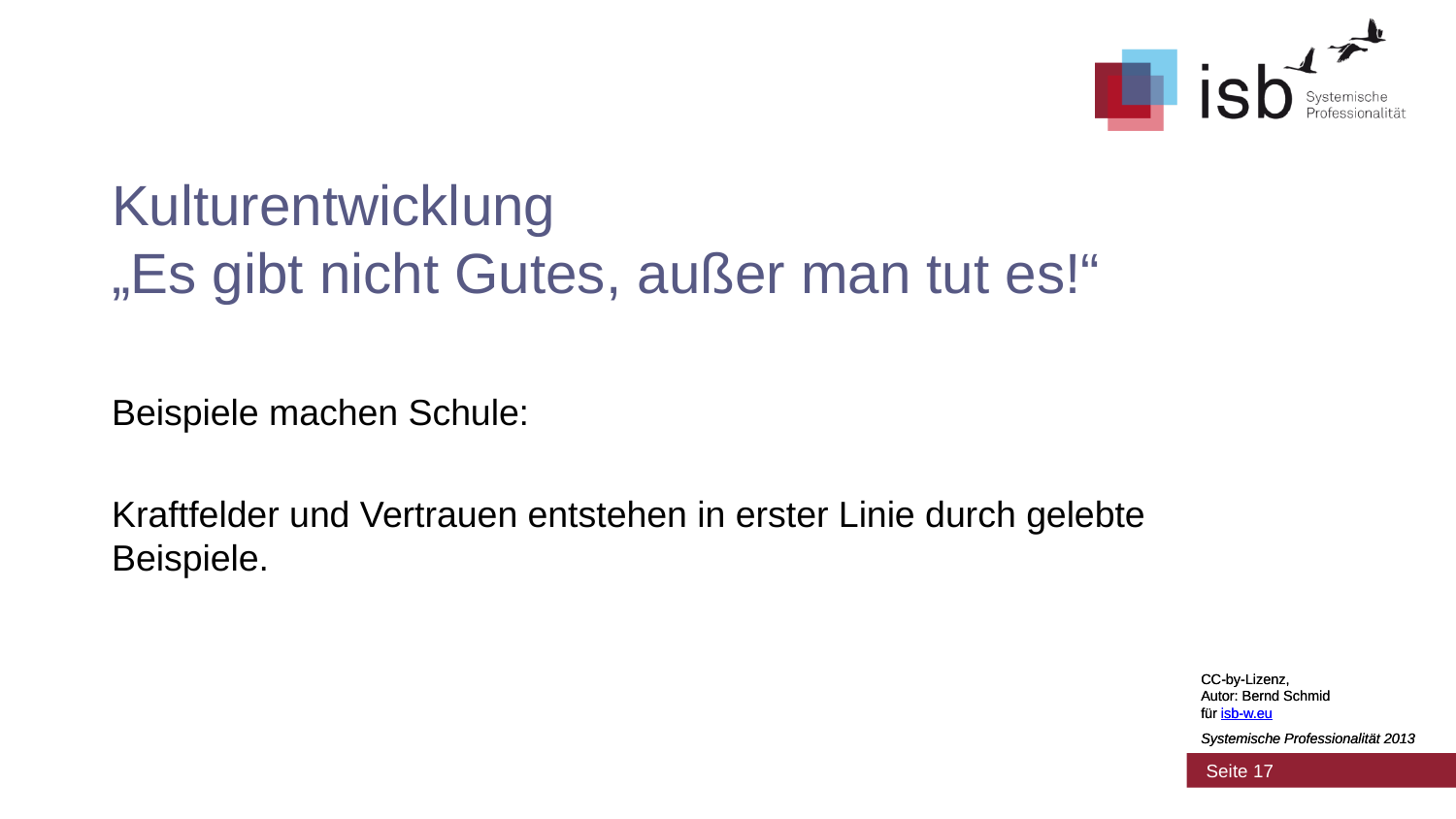

# Kulturentwicklung „Es gibt nicht Gutes, außer man tut es!“

Beispiele machen Schule:

Kraftfelder und Vertrauen entstehen in erster Linie durch gelebte Beispiele.

CC-by-Lizenz,
Autor: Bernd Schmid
für isb-w.eu
Systemische Professionalität 2013
 Seite 17